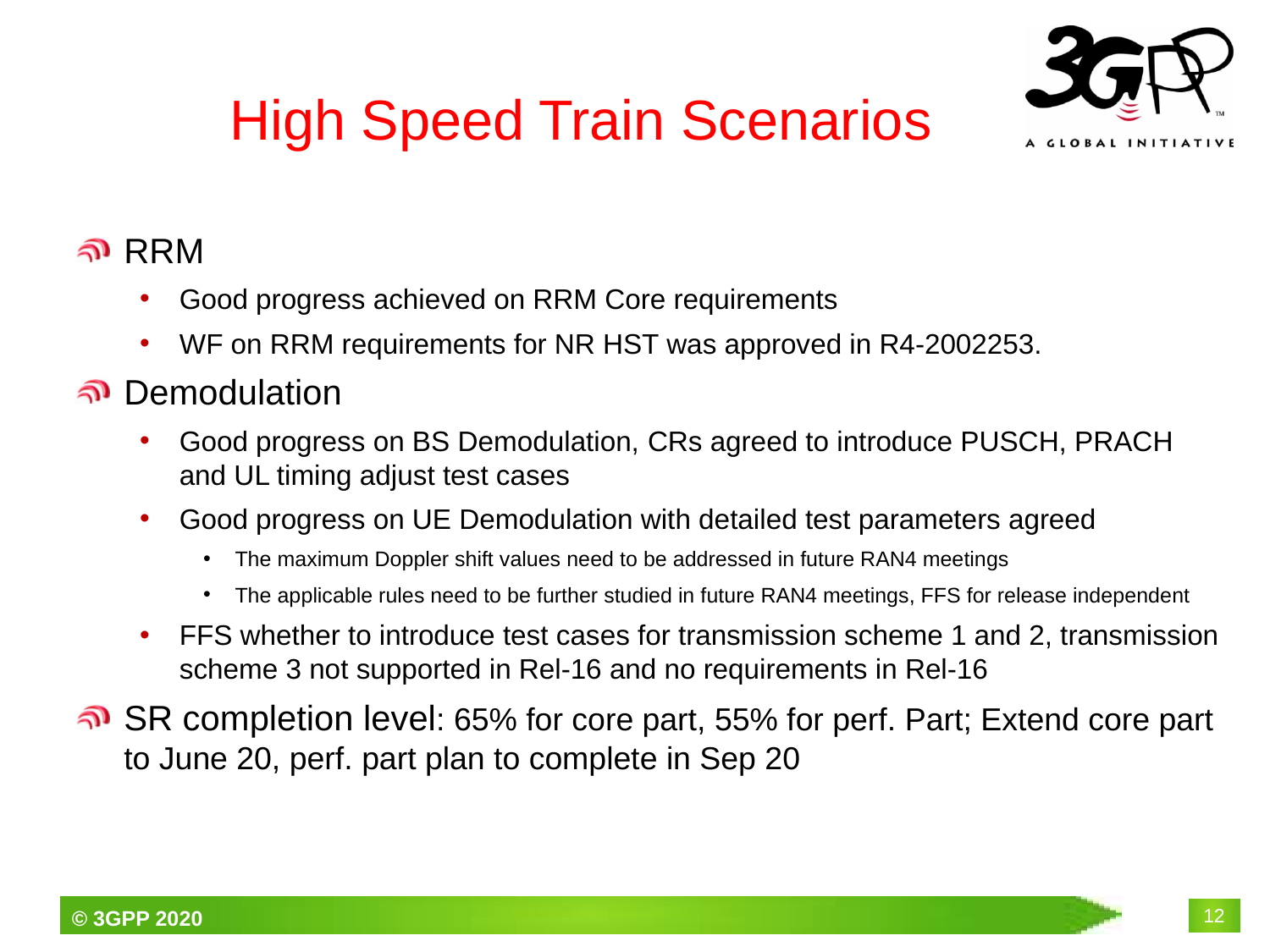

# High Speed Train Scenarios
RRM
Good progress achieved on RRM Core requirements
WF on RRM requirements for NR HST was approved in R4-2002253.
Demodulation
Good progress on BS Demodulation, CRs agreed to introduce PUSCH, PRACH and UL timing adjust test cases
Good progress on UE Demodulation with detailed test parameters agreed
The maximum Doppler shift values need to be addressed in future RAN4 meetings
The applicable rules need to be further studied in future RAN4 meetings, FFS for release independent
FFS whether to introduce test cases for transmission scheme 1 and 2, transmission scheme 3 not supported in Rel-16 and no requirements in Rel-16
SR completion level: 65% for core part, 55% for perf. Part; Extend core part to June 20, perf. part plan to complete in Sep 20